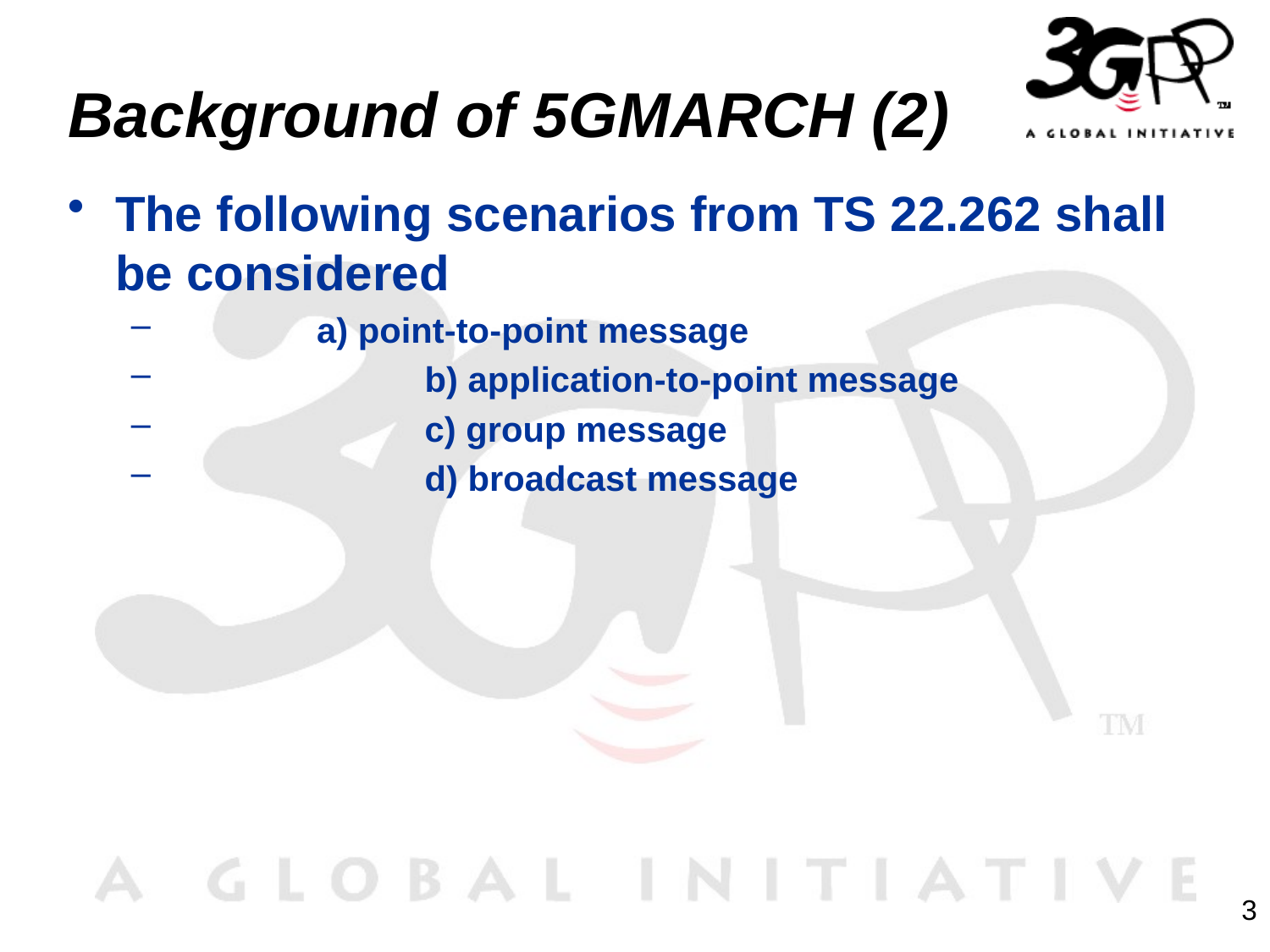

# Background of 5GMARCH (2)
The following scenarios from TS 22.262 shall be considered
               a) point-to-point message
		b) application-to-point message
		c) group message
		d) broadcast message

3